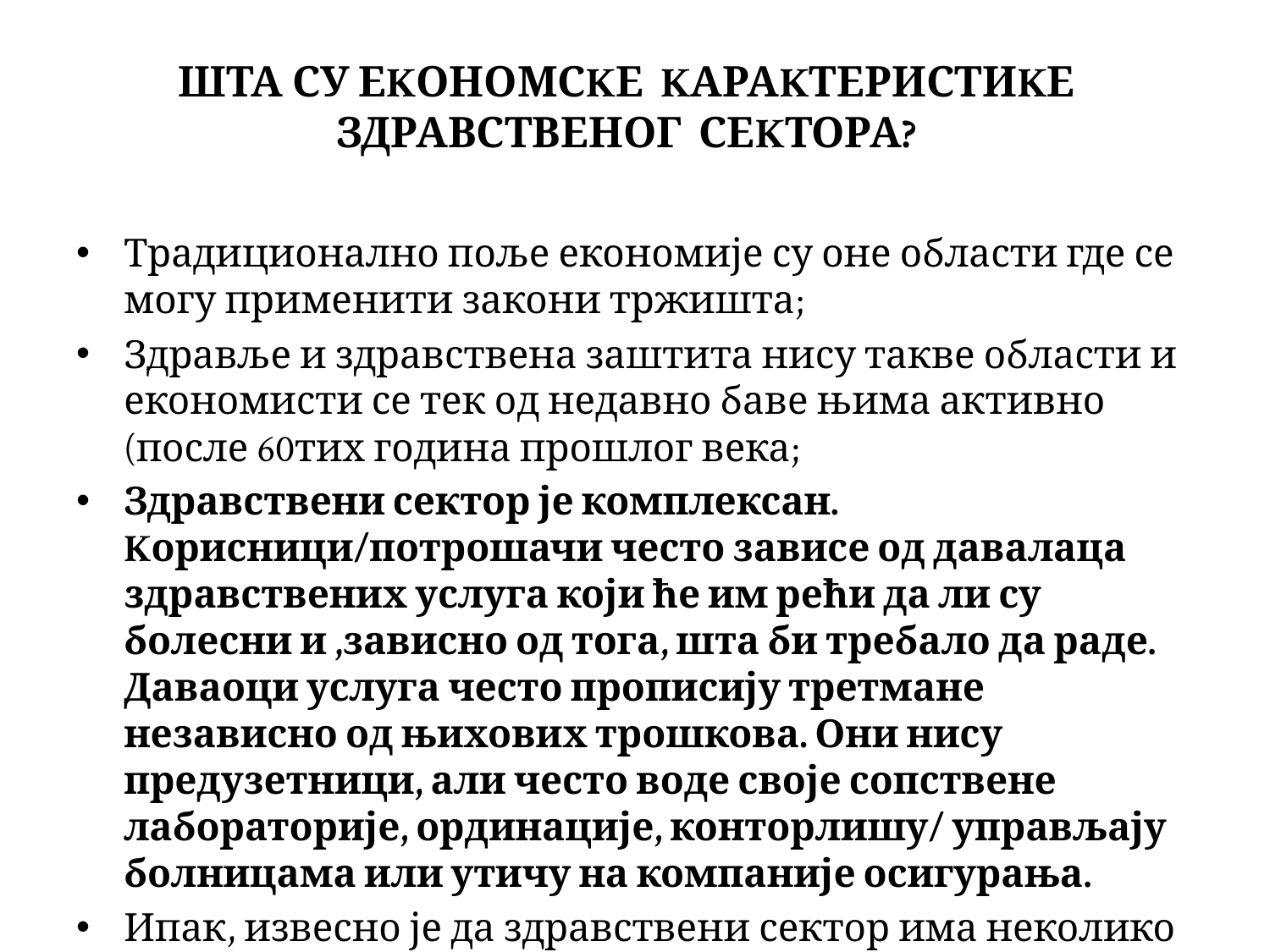

# ШТА СУ ЕKОНОМСKЕ  KАРАKТЕРИСТИKЕ ЗДРАВСТВЕНОГ  СЕKТОРА?
Традиционално поље економије су оне области где се могу применити закони тржишта;
Здравље и здравствена заштита нису такве области и економисти се тек од недавно баве њима активно (после 60тих година прошлог века;
Здравствени сектор је комплексан. Kорисници/потрошачи често зависе од давалаца здравствених услуга који ће им рећи да ли су болесни и ,зависно од тога, шта би требало да раде. Даваоци услуга често прописију третмане независно од њихових трошкова. Они нису предузетници, али често воде своје сопствене лабораторије, ординације, конторлишу/ управљају болницама или утичу на компаније осигурања.
Ипак, извесно је да здравствени сектор има неколико веома важних економских карактеристика.